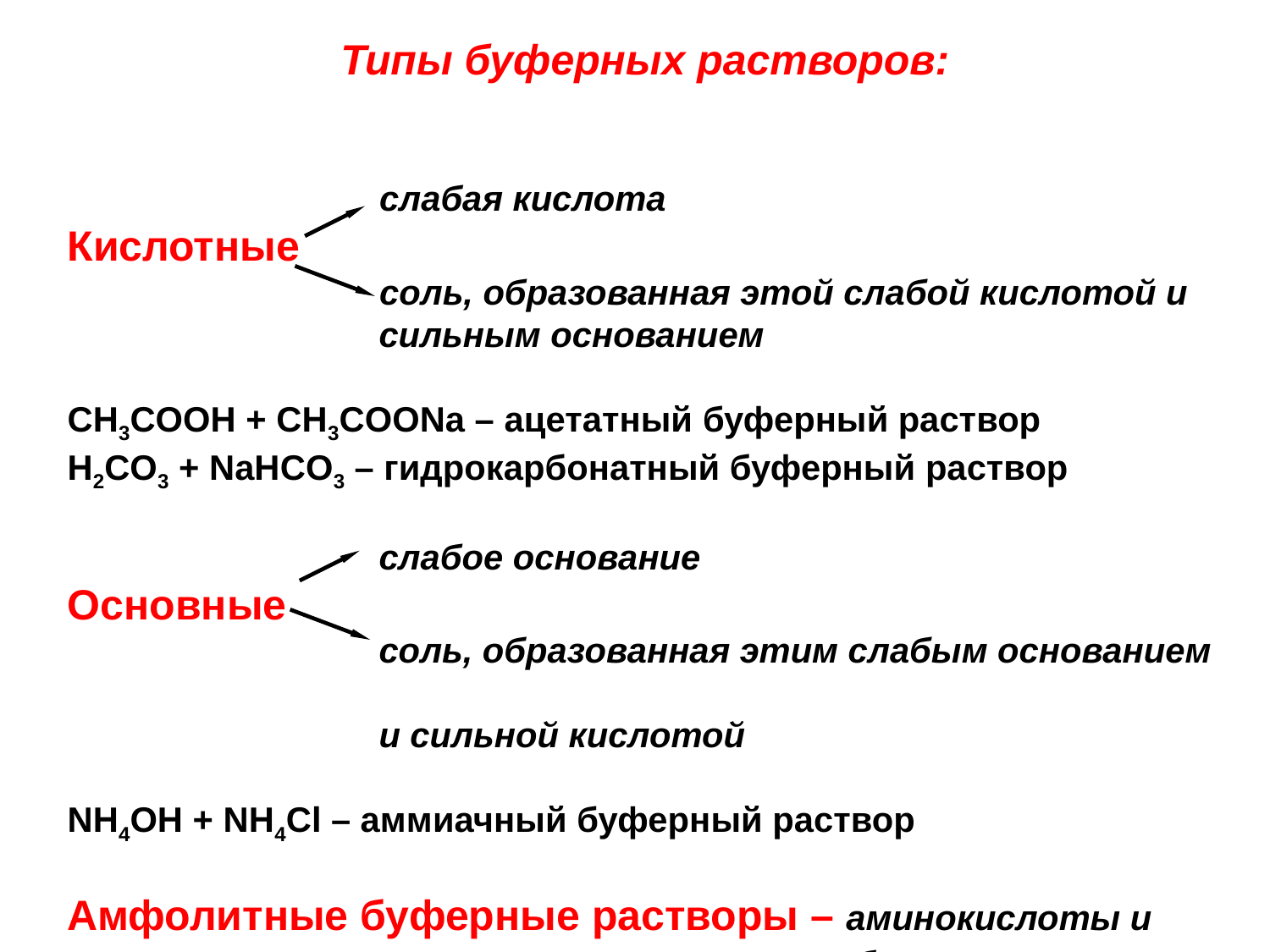

Типы буферных растворов:

	                   слабая кислота
Кислотные
	                   соль, образованная этой слабой кислотой и
                                сильным основанием

CH3COOH + CH3COONa – ацетатный буферный раствор
H2CO3 + NaHCO3 – гидрокарбонатный буферный раствор

                                слабое основание
Основные
                                соль, образованная этим слабым основанием
                                и сильной кислотой

NH4OH + NH4Cl – аммиачный буферный раствор

Амфолитные буферные растворы – аминокислоты и
                                                                                 белки